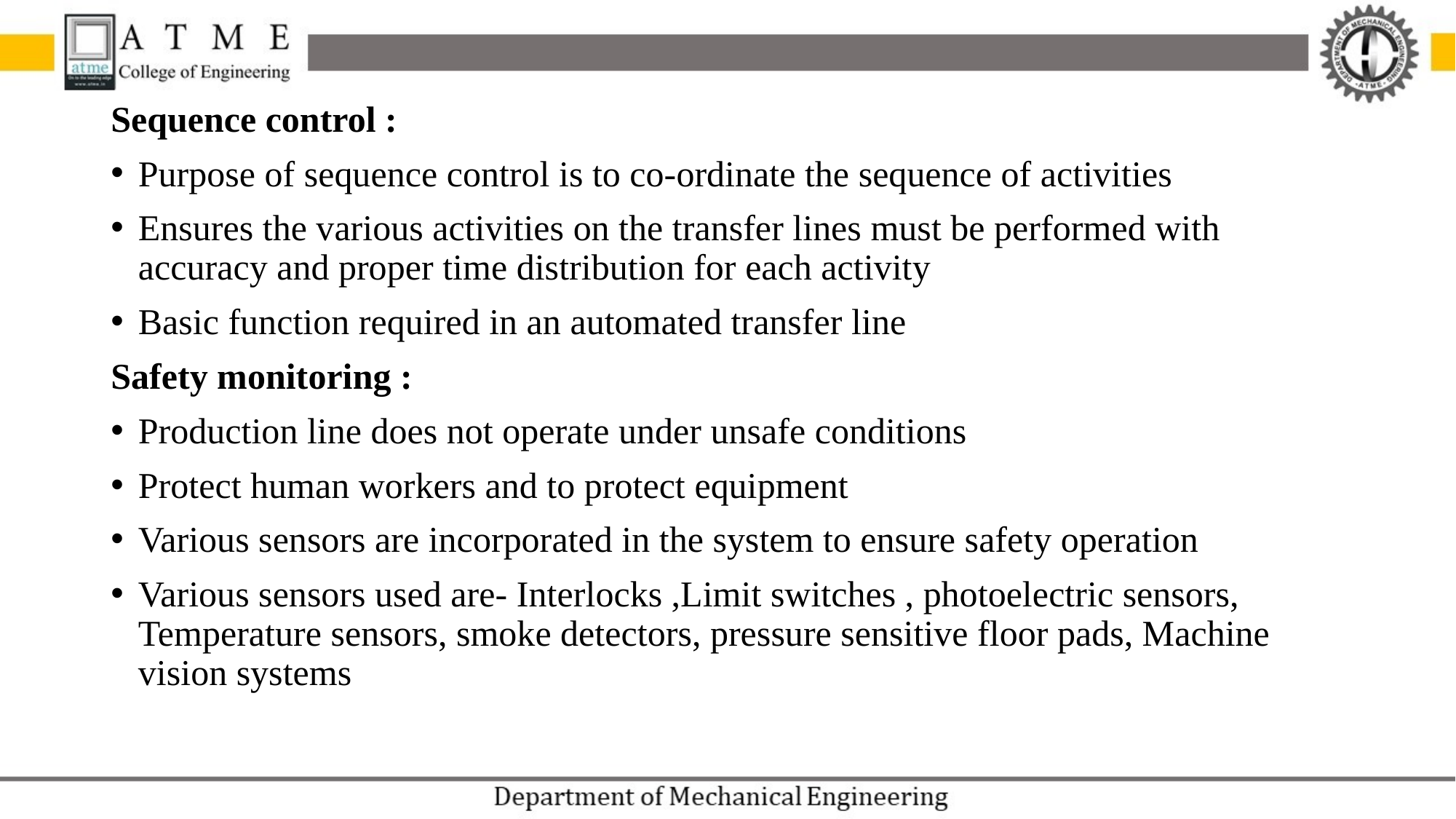

Sequence control :
Purpose of sequence control is to co-ordinate the sequence of activities
Ensures the various activities on the transfer lines must be performed with accuracy and proper time distribution for each activity
Basic function required in an automated transfer line
Safety monitoring :
Production line does not operate under unsafe conditions
Protect human workers and to protect equipment
Various sensors are incorporated in the system to ensure safety operation
Various sensors used are- Interlocks ,Limit switches , photoelectric sensors, Temperature sensors, smoke detectors, pressure sensitive floor pads, Machine vision systems